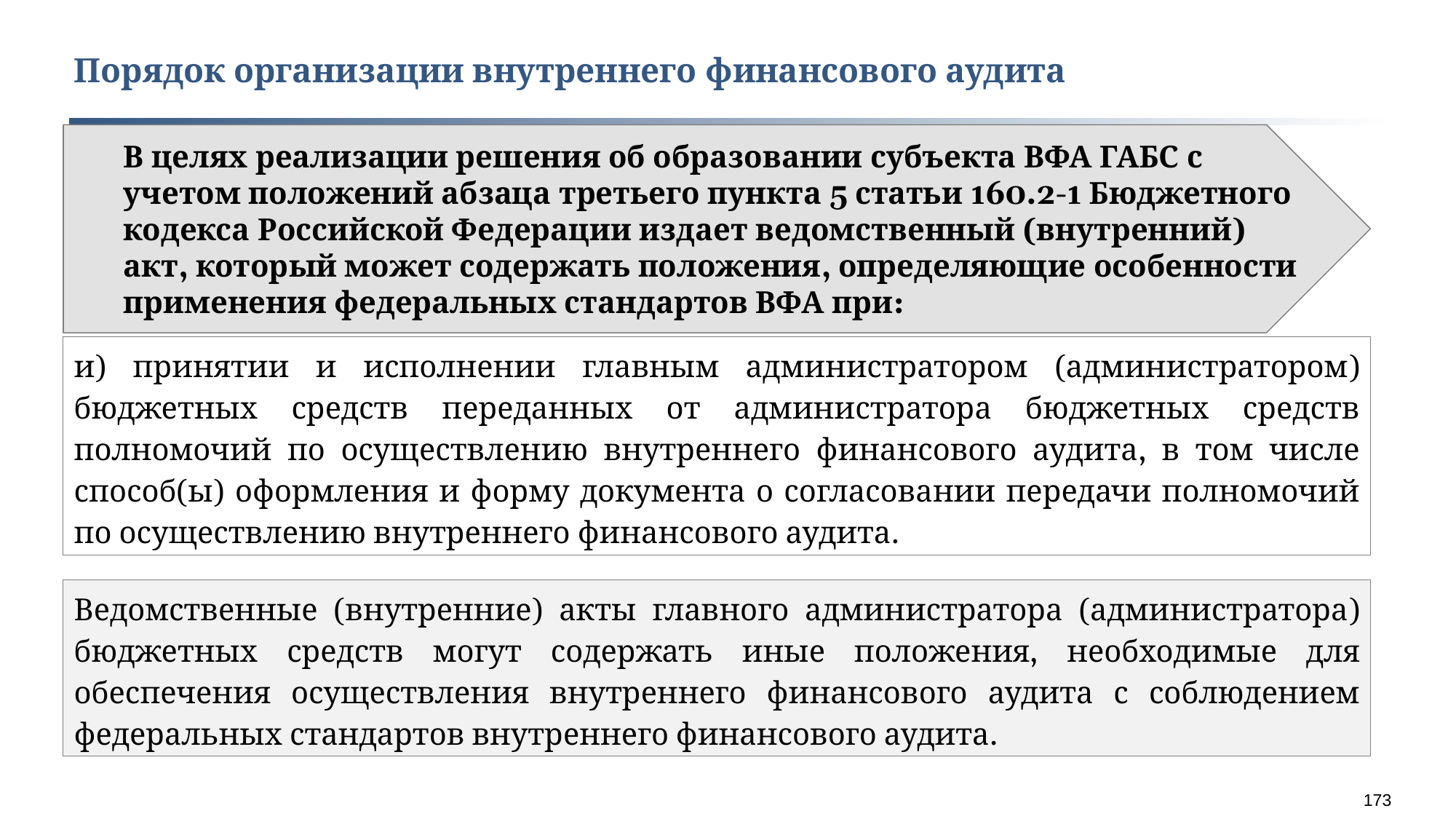

Порядок организации внутреннего финансового аудита
В целях реализации решения об образовании субъекта ВФА ГАБС с учетом положений абзаца третьего пункта 5 статьи 160.2-1 Бюджетного кодекса Российской Федерации издает ведомственный (внутренний) акт, который может содержать положения, определяющие особенности применения федеральных стандартов ВФА при:
и) принятии и исполнении главным администратором (администратором) бюджетных средств переданных от администратора бюджетных средств полномочий по осуществлению внутреннего финансового аудита, в том числе способ(ы) оформления и форму документа о согласовании передачи полномочий по осуществлению внутреннего финансового аудита.
Ведомственные (внутренние) акты главного администратора (администратора) бюджетных средств могут содержать иные положения, необходимые для обеспечения осуществления внутреннего финансового аудита с соблюдением федеральных стандартов внутреннего финансового аудита.